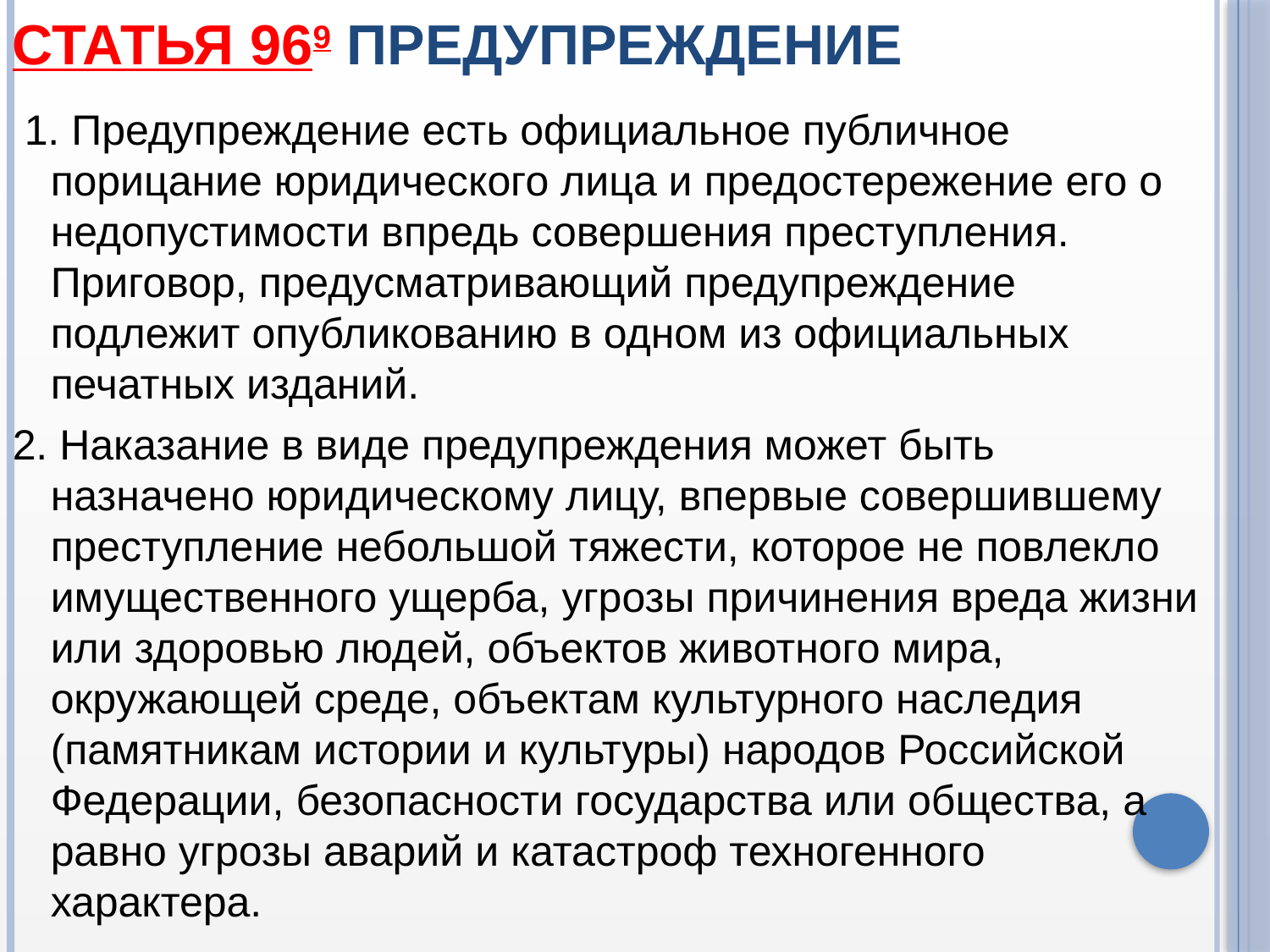

# Статья 969 Предупреждение
 1. Предупреждение есть официальное публичное порицание юридического лица и предостережение его о недопустимости впредь совершения преступления. Приговор, предусматривающий предупреждение подлежит опубликованию в одном из официальных печатных изданий.
2. Наказание в виде предупреждения может быть назначено юридическому лицу, впервые совершившему преступление небольшой тяжести, которое не повлекло имущественного ущерба, угрозы причинения вреда жизни или здоровью людей, объектов животного мира, окружающей среде, объектам культурного наследия (памятникам истории и культуры) народов Российской Федерации, безопасности государства или общества, а равно угрозы аварий и катастроф техногенного характера.